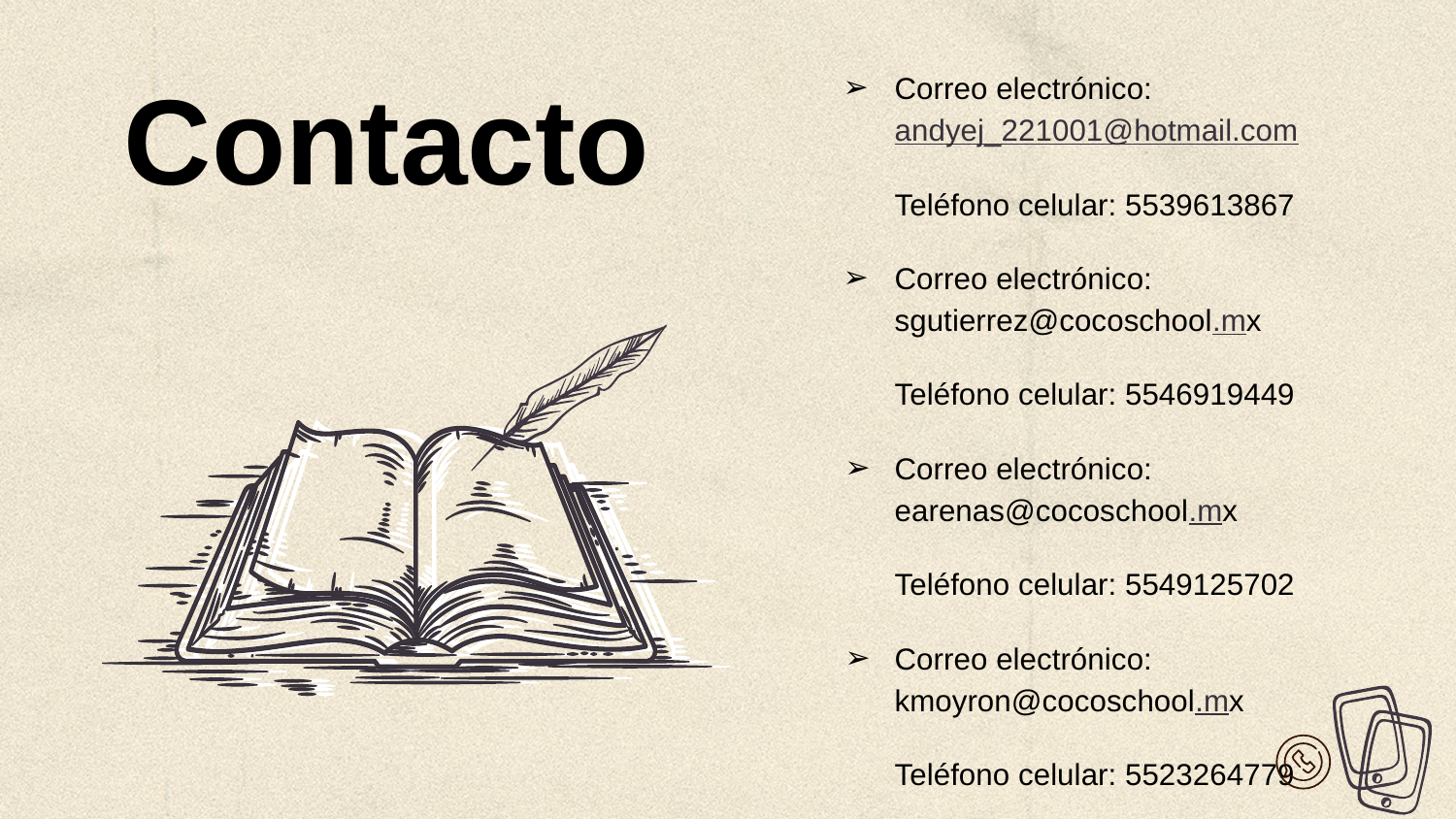

Contacto
Correo electrónico: andyej_221001@hotmail.com
Teléfono celular: 5539613867
Correo electrónico: sgutierrez@cocoschool.mx
Teléfono celular: 5546919449
Correo electrónico: earenas@cocoschool.mx
Teléfono celular: 5549125702
Correo electrónico: kmoyron@cocoschool.mx
Teléfono celular: 5523264779
Correo electrónico: anyaleal@cocoschool.mx
Teléfono celular: 5560798566